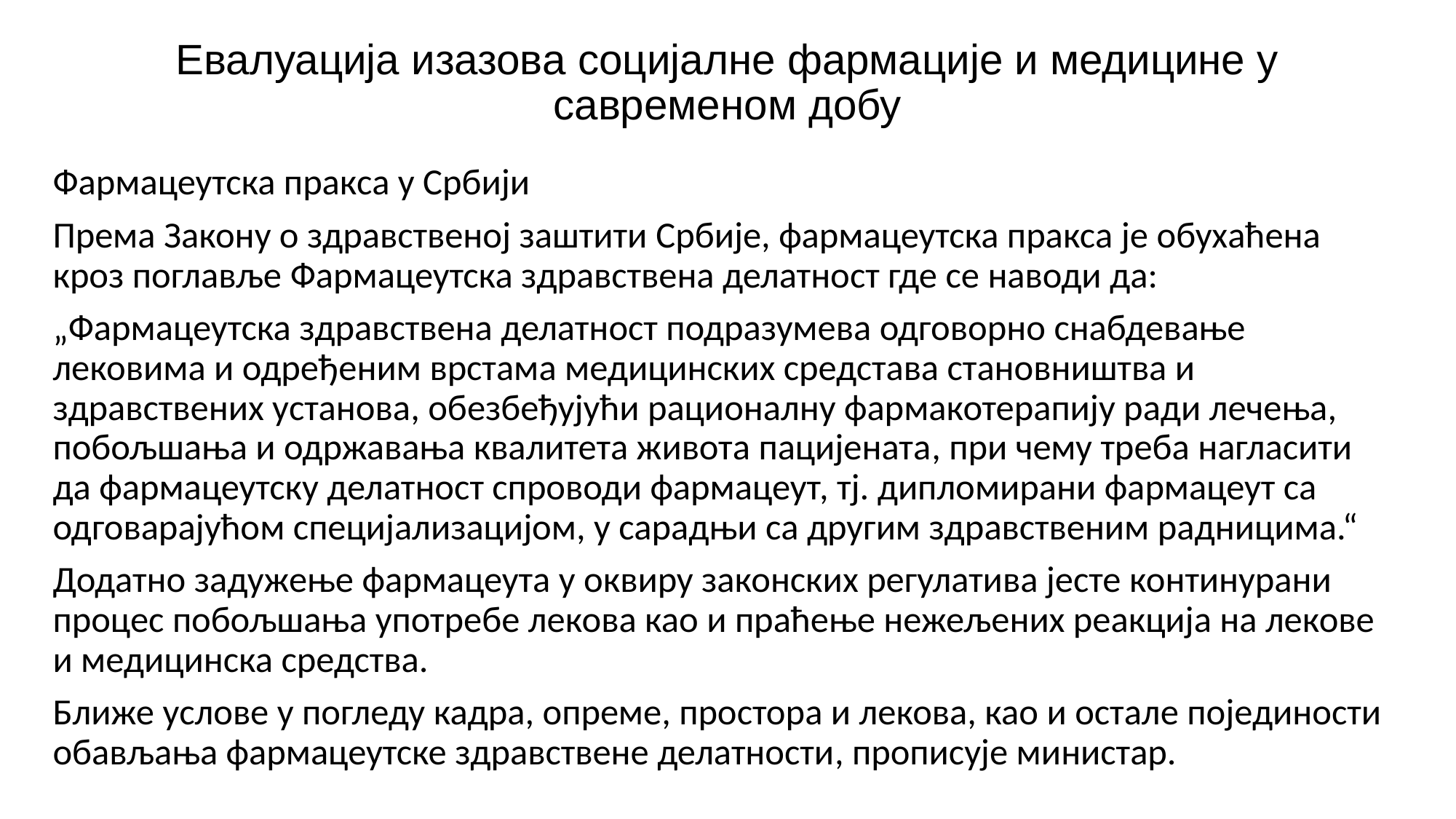

# Евалуација изазова социјалне фармације и медицине у савременом добу
Фармацеутска пракса у Србији
Према Закону о здравственој заштити Србије, фармацеутска пракса је обухаћена кроз поглавље Фармацеутска здравствена делатност где се наводи да:
„Фармацеутска здравствена делатност подразумева одговорно снабдевање лековима и одређеним врстама медицинских средстава становништва и здравствених установа, обезбеђујући рационалну фармакотерапију ради лечења, побољшања и одржавања квалитета живота пацијената, при чему треба нагласити да фармацеутску делатност спроводи фармацеут, тј. дипломирани фармацеут са одговарајућом специјализацијом, у сарадњи са другим здравственим радницима.“
Додатно задужење фармацеута у оквиру законских регулатива јесте континурани процес побољшања употребе лекова као и праћење нежељених реакција на лекове и медицинска средства.
Ближе услове у погледу кадра, опреме, простора и лекова, као и остале појединости обављања фармацеутске здравствене делатности, прописује министар.